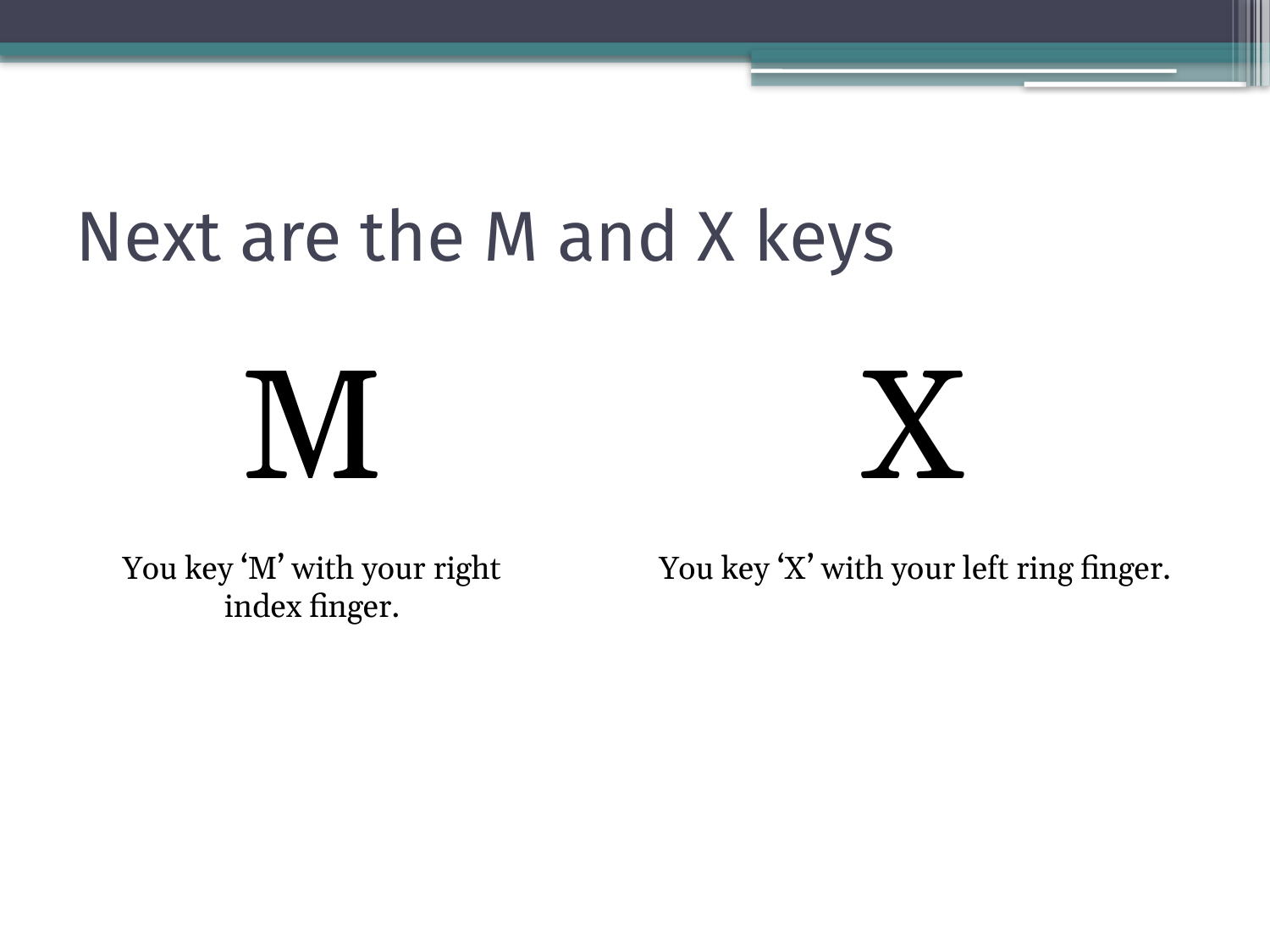

# Next are the M and X keys
M

You key ‘M’ with your right index finger.
X

You key ‘X’ with your left ring finger.